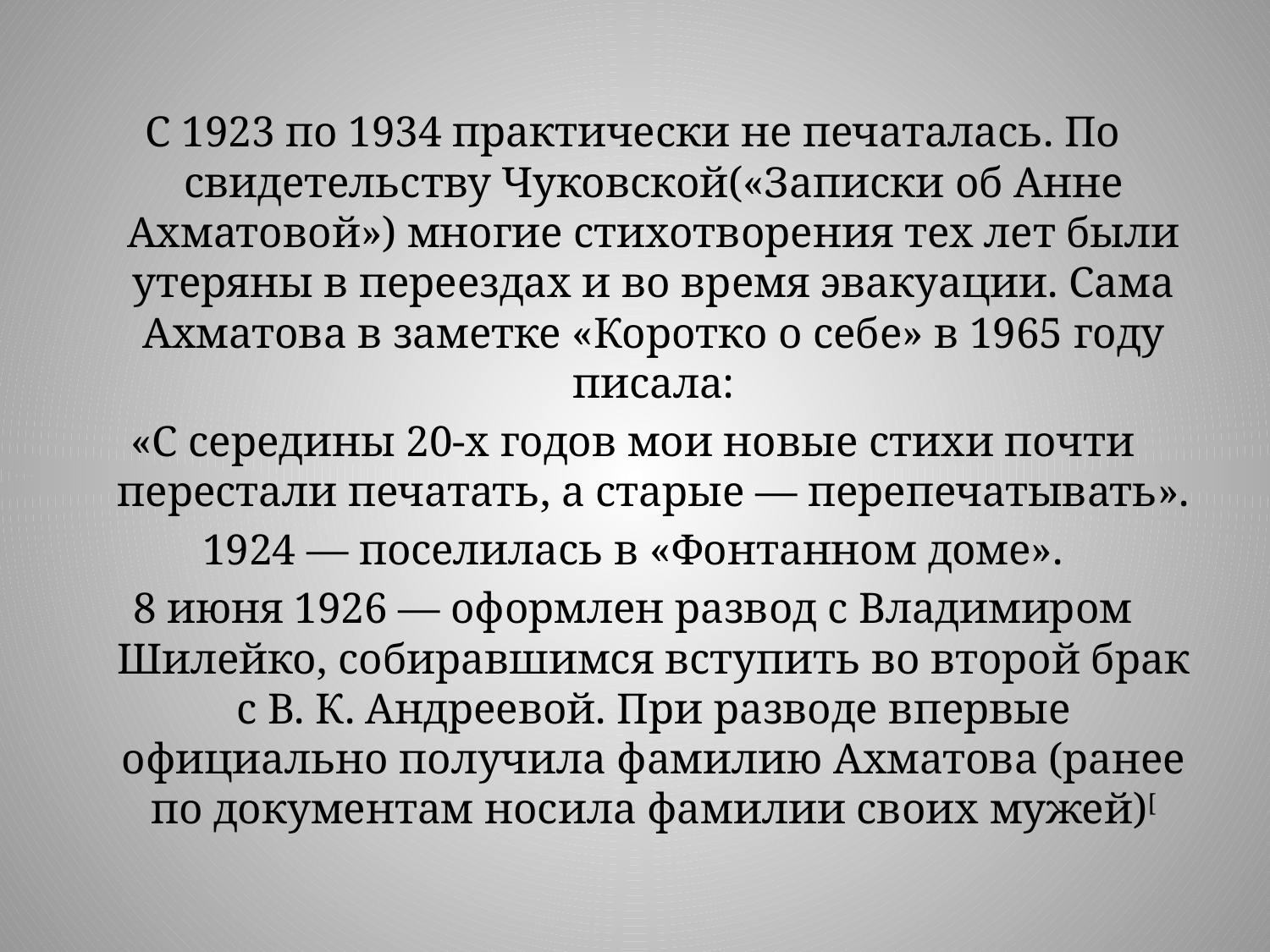

#
С 1923 по 1934 практически не печаталась. По свидетельству Чуковской(«Записки об Анне Ахматовой») многие стихотворения тех лет были утеряны в переездах и во время эвакуации. Сама Ахматова в заметке «Коротко о себе» в 1965 году писала:
«С середины 20-х годов мои новые стихи почти перестали печатать, а старые — перепечатывать».
1924 — поселилась в «Фонтанном доме».
8 июня 1926 — оформлен развод с Владимиром Шилейко, собиравшимся вступить во второй брак с В. К. Андреевой. При разводе впервые официально получила фамилию Ахматова (ранее по документам носила фамилии своих мужей)[